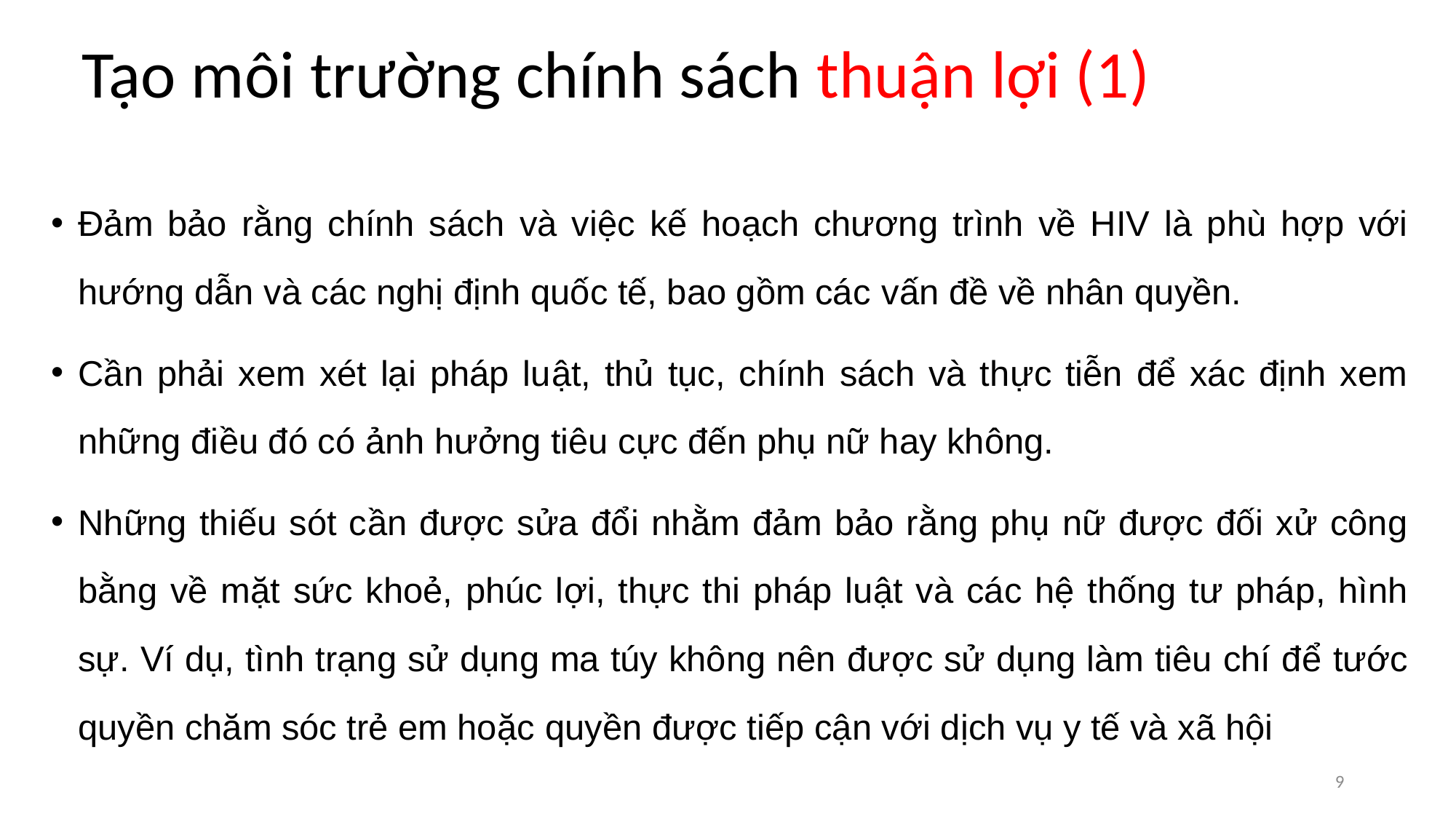

# Tạo môi trường chính sách thuận lợi (1)
Đảm bảo rằng chính sách và việc kế hoạch chương trình về HIV là phù hợp với hướng dẫn và các nghị định quốc tế, bao gồm các vấn đề về nhân quyền.
Cần phải xem xét lại pháp luật, thủ tục, chính sách và thực tiễn để xác định xem những điều đó có ảnh hưởng tiêu cực đến phụ nữ hay không.
Những thiếu sót cần được sửa đổi nhằm đảm bảo rằng phụ nữ được đối xử công bằng về mặt sức khoẻ, phúc lợi, thực thi pháp luật và các hệ thống tư pháp, hình sự. Ví dụ, tình trạng sử dụng ma túy không nên được sử dụng làm tiêu chí để tước quyền chăm sóc trẻ em hoặc quyền được tiếp cận với dịch vụ y tế và xã hội
9